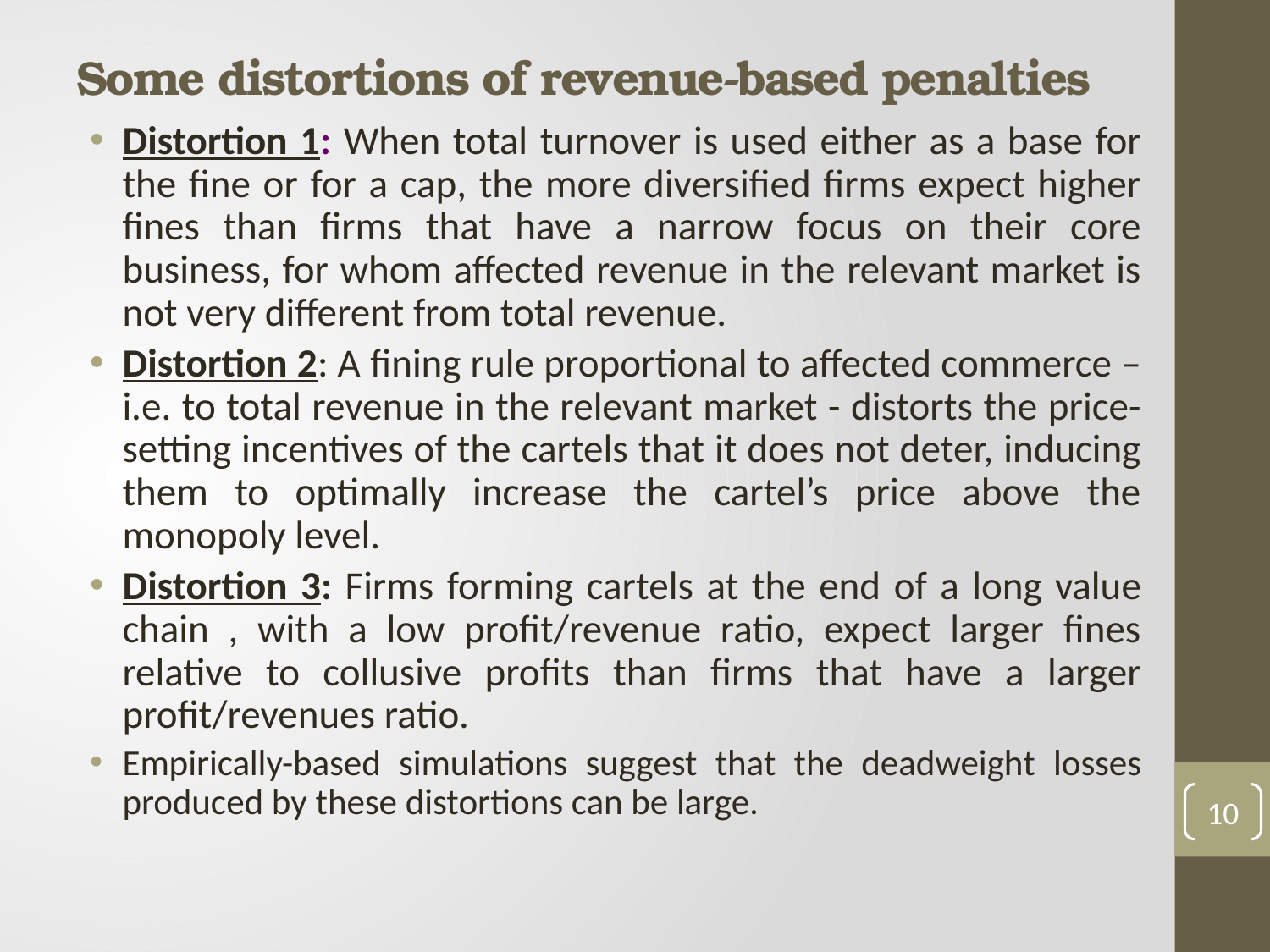

# Some distortions of revenue-based penalties
Distortion 1: When total turnover is used either as a base for the fine or for a cap, the more diversified firms expect higher fines than firms that have a narrow focus on their core business, for whom affected revenue in the relevant market is not very different from total revenue.
Distortion 2: A fining rule proportional to affected commerce – i.e. to total revenue in the relevant market - distorts the price-setting incentives of the cartels that it does not deter, inducing them to optimally increase the cartel’s price above the monopoly level.
Distortion 3: Firms forming cartels at the end of a long value chain , with a low profit/revenue ratio, expect larger fines relative to collusive profits than firms that have a larger profit/revenues ratio.
Empirically-based simulations suggest that the deadweight losses produced by these distortions can be large.

10